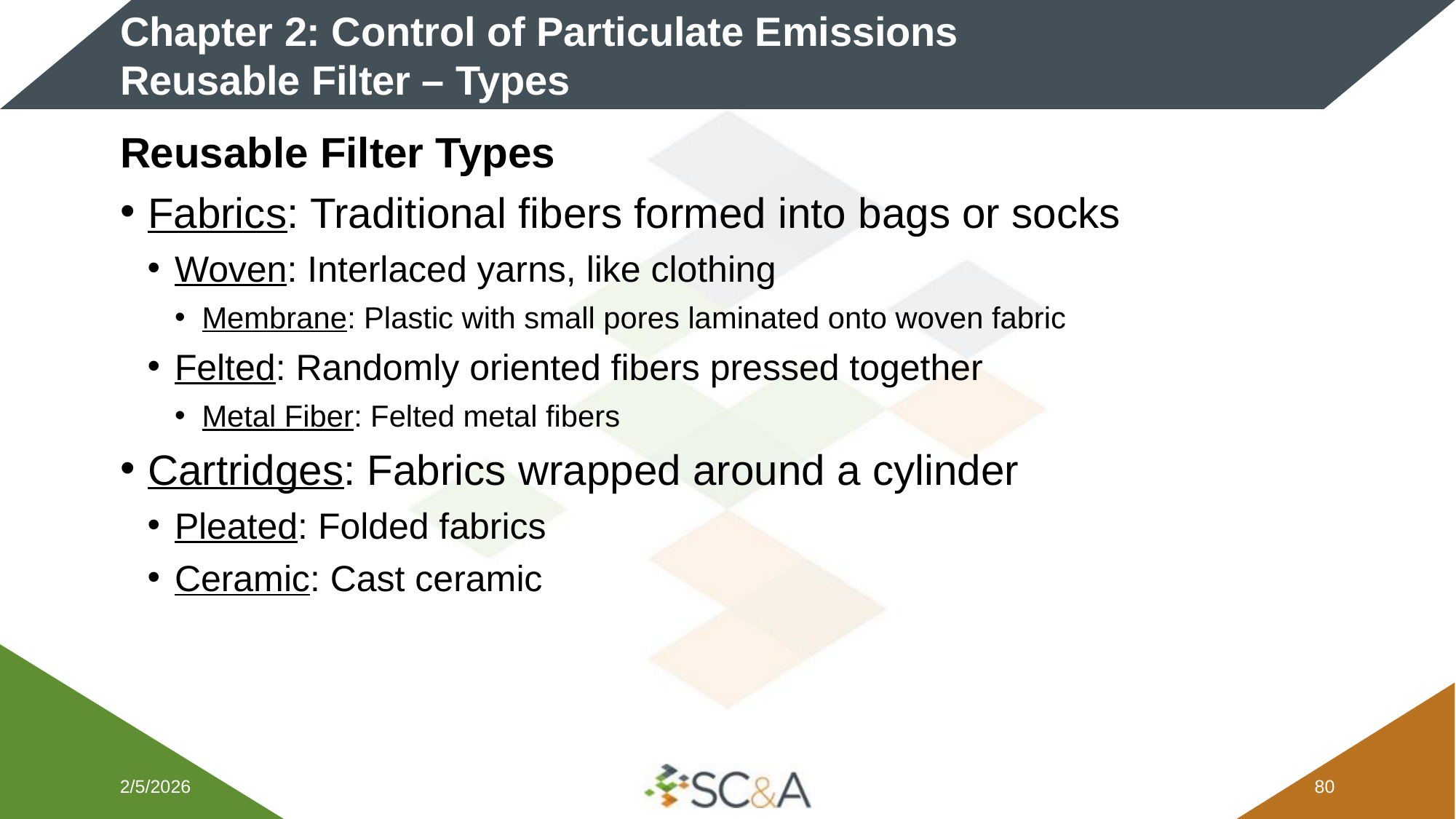

# Chapter 2: Control of Particulate Emissions Reusable Filter – Types
Reusable Filter Types
Fabrics: Traditional fibers formed into bags or socks
Woven: Interlaced yarns, like clothing
Membrane: Plastic with small pores laminated onto woven fabric
Felted: Randomly oriented fibers pressed together
Metal Fiber: Felted metal fibers
Cartridges: Fabrics wrapped around a cylinder
Pleated: Folded fabrics
Ceramic: Cast ceramic
2/5/2026
80